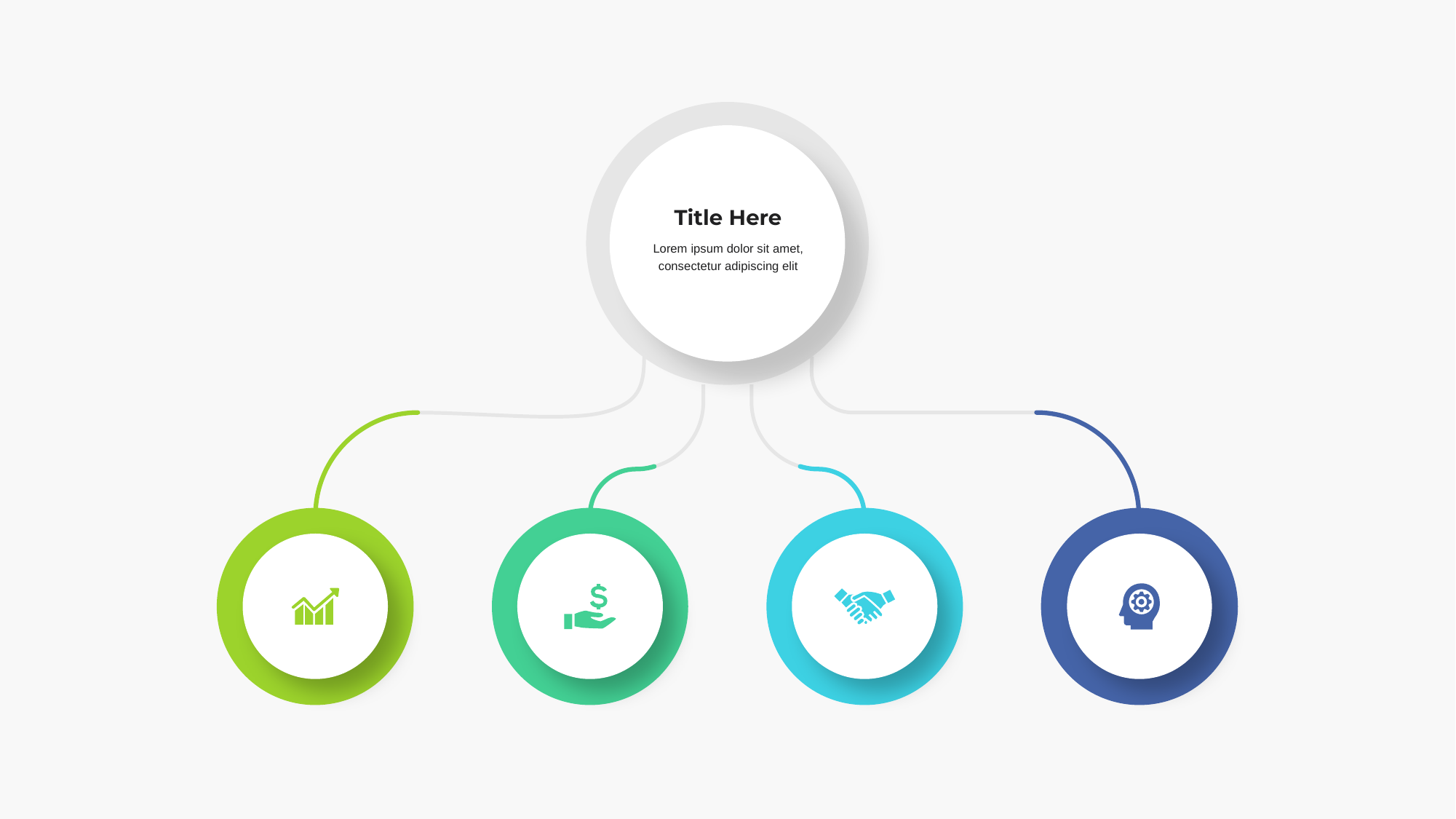

Title Here
Lorem ipsum dolor sit amet, consectetur adipiscing elit